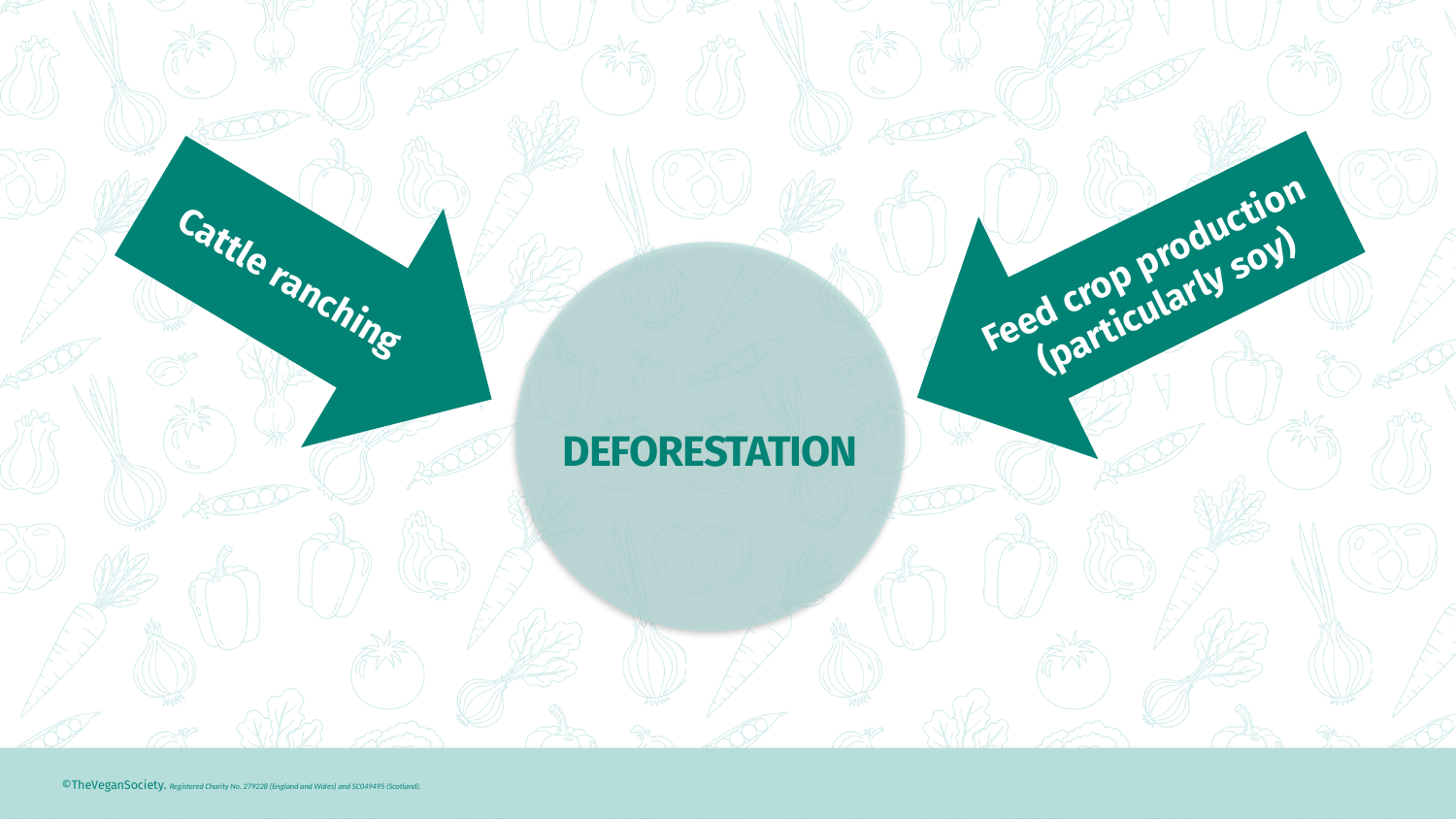

Cattle ranching
Feed crop production
(particularly soy)

# DEFORESTATION